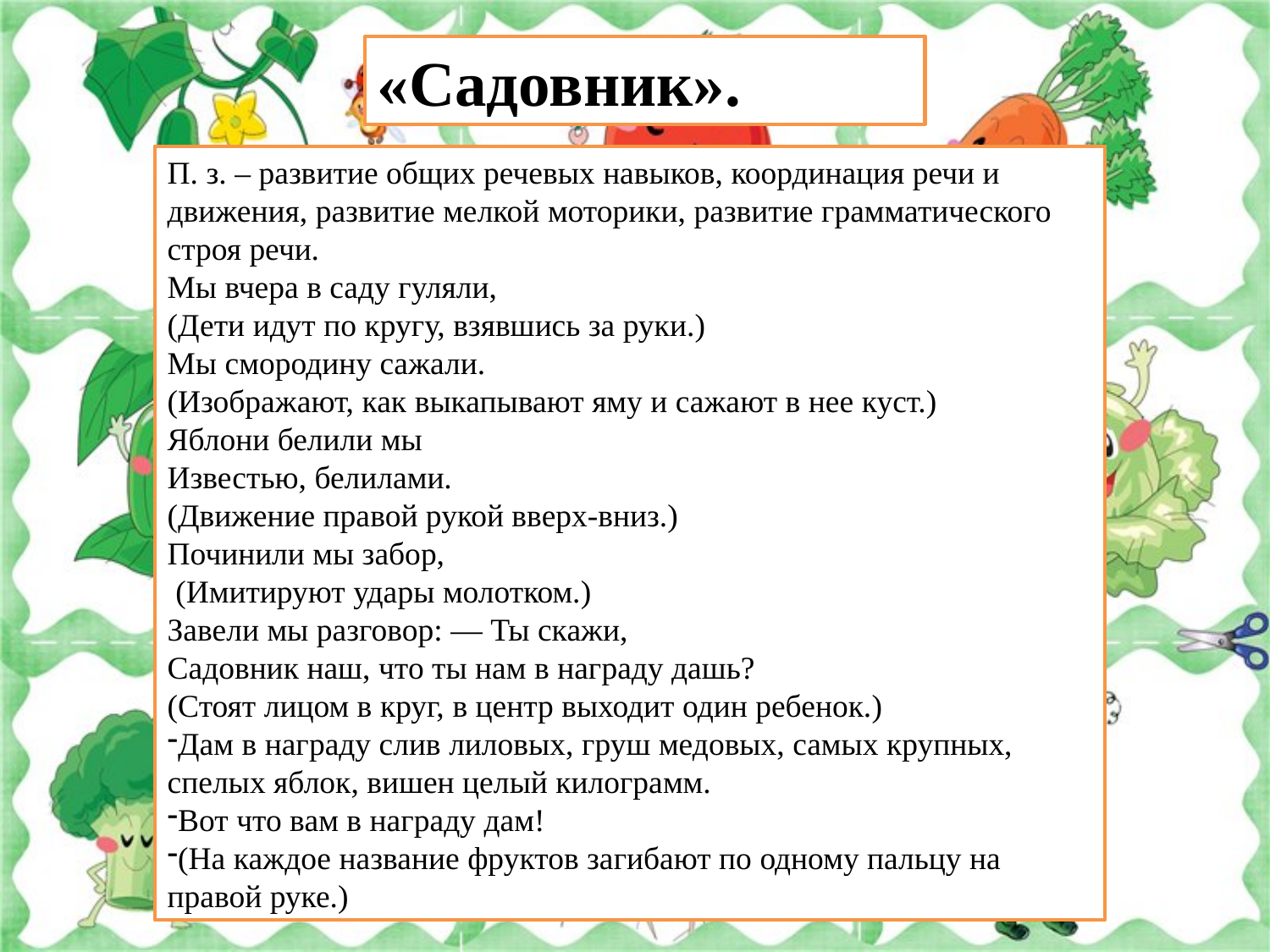

«Садовник».
П. з. – развитие общих речевых навыков, координация речи и движения, развитие мелкой моторики, развитие грамматического строя речи.
Мы вчера в саду гуляли,
(Дети идут по кругу, взявшись за руки.)
Мы смородину сажали.
(Изображают, как выкапывают яму и сажают в нее куст.)
Яблони белили мы
Известью, белилами.
(Движение правой рукой вверх-вниз.)
Починили мы забор,
 (Имитируют удары молотком.)
Завели мы разговор: — Ты скажи,
Садовник наш, что ты нам в награду дашь?
(Стоят лицом в круг, в центр выходит один ребенок.)
Дам в награду слив лиловых, груш медовых, самых крупных, спелых яблок, вишен целый килограмм.
Вот что вам в награду дам!
(На каждое название фруктов загибают по одному пальцу на правой руке.)